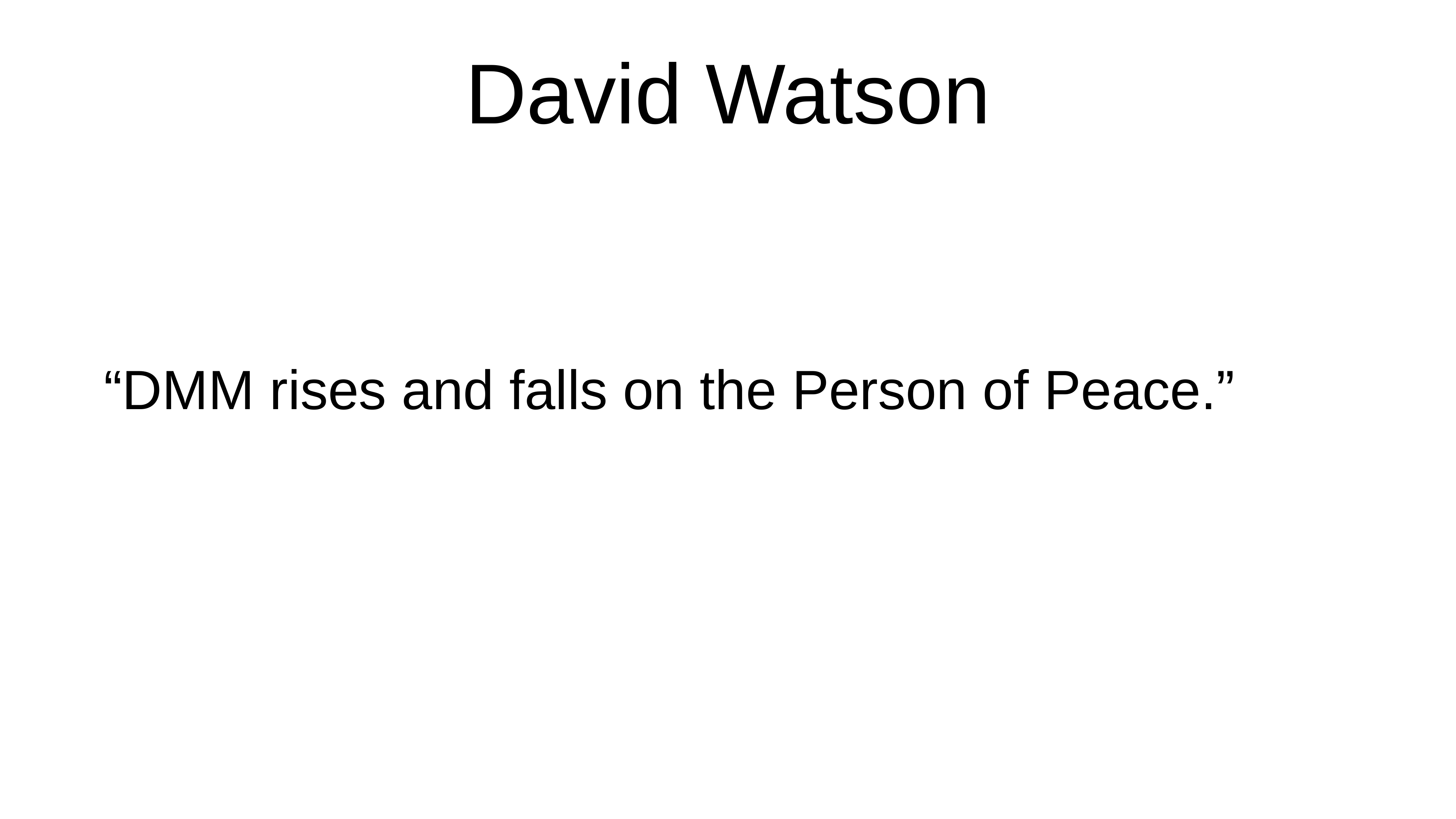

# David Watson
“DMM rises and falls on the Person of Peace.”